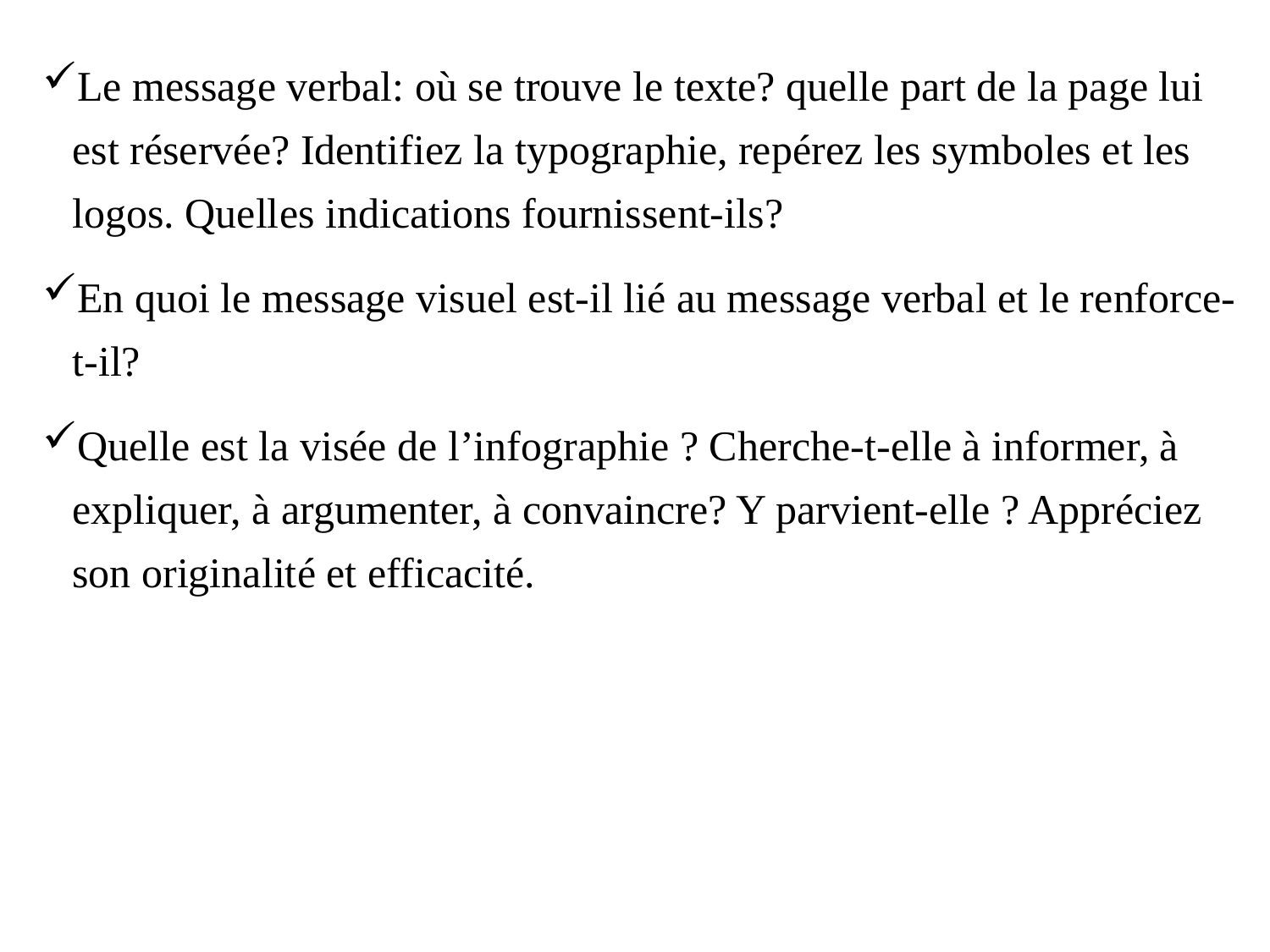

Le message verbal: où se trouve le texte? quelle part de la page lui est réservée? Identifiez la typographie, repérez les symboles et les logos. Quelles indications fournissent-ils?
En quoi le message visuel est-il lié au message verbal et le renforce-t-il?
Quelle est la visée de l’infographie ? Cherche-t-elle à informer, à expliquer, à argumenter, à convaincre? Y parvient-elle ? Appréciez son originalité et efficacité.